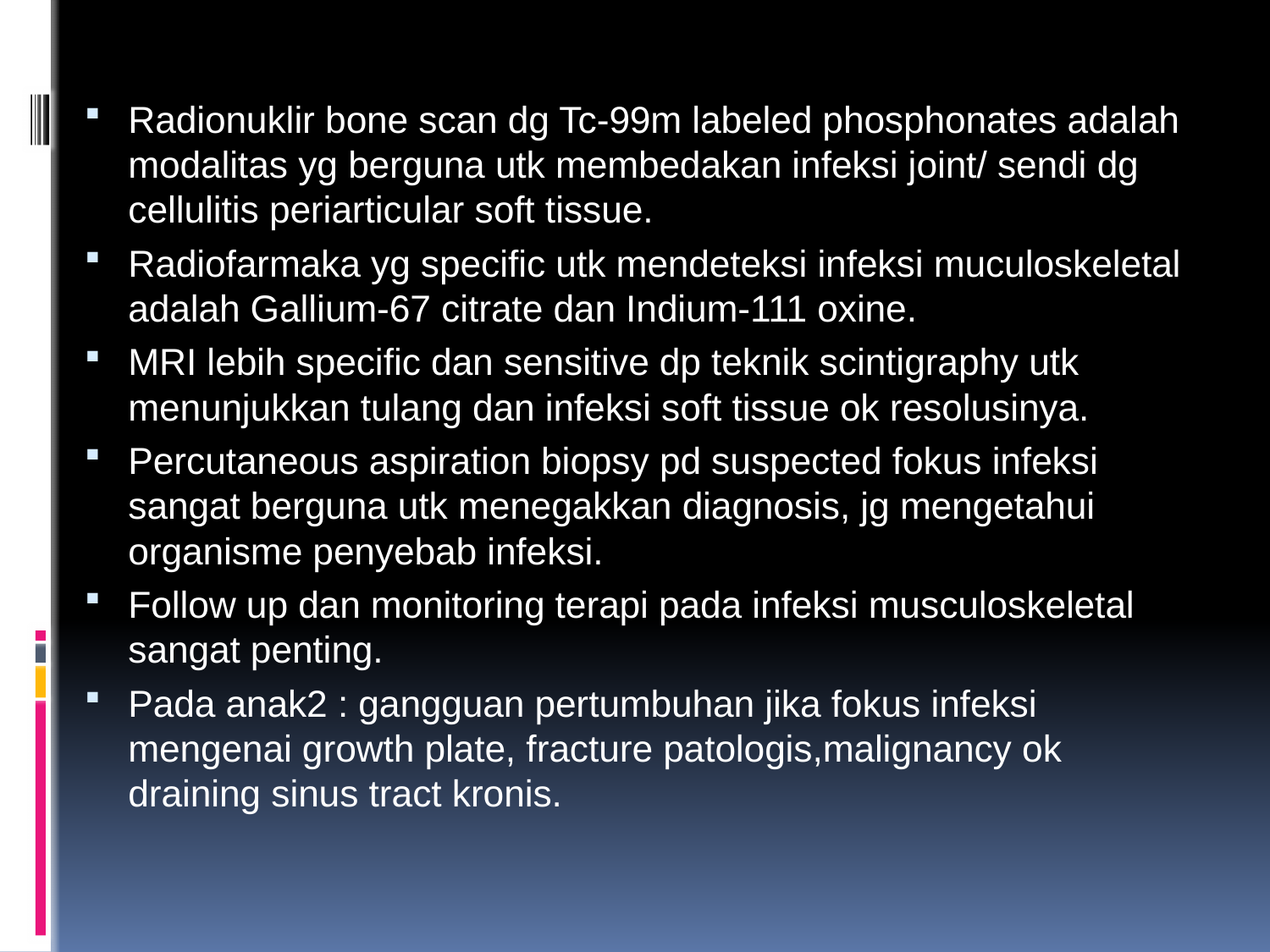

Radionuklir bone scan dg Tc-99m labeled phosphonates adalah modalitas yg berguna utk membedakan infeksi joint/ sendi dg cellulitis periarticular soft tissue.
Radiofarmaka yg specific utk mendeteksi infeksi muculoskeletal adalah Gallium-67 citrate dan Indium-111 oxine.
MRI lebih specific dan sensitive dp teknik scintigraphy utk menunjukkan tulang dan infeksi soft tissue ok resolusinya.
Percutaneous aspiration biopsy pd suspected fokus infeksi sangat berguna utk menegakkan diagnosis, jg mengetahui organisme penyebab infeksi.
Follow up dan monitoring terapi pada infeksi musculoskeletal sangat penting.
Pada anak2 : gangguan pertumbuhan jika fokus infeksi mengenai growth plate, fracture patologis,malignancy ok draining sinus tract kronis.